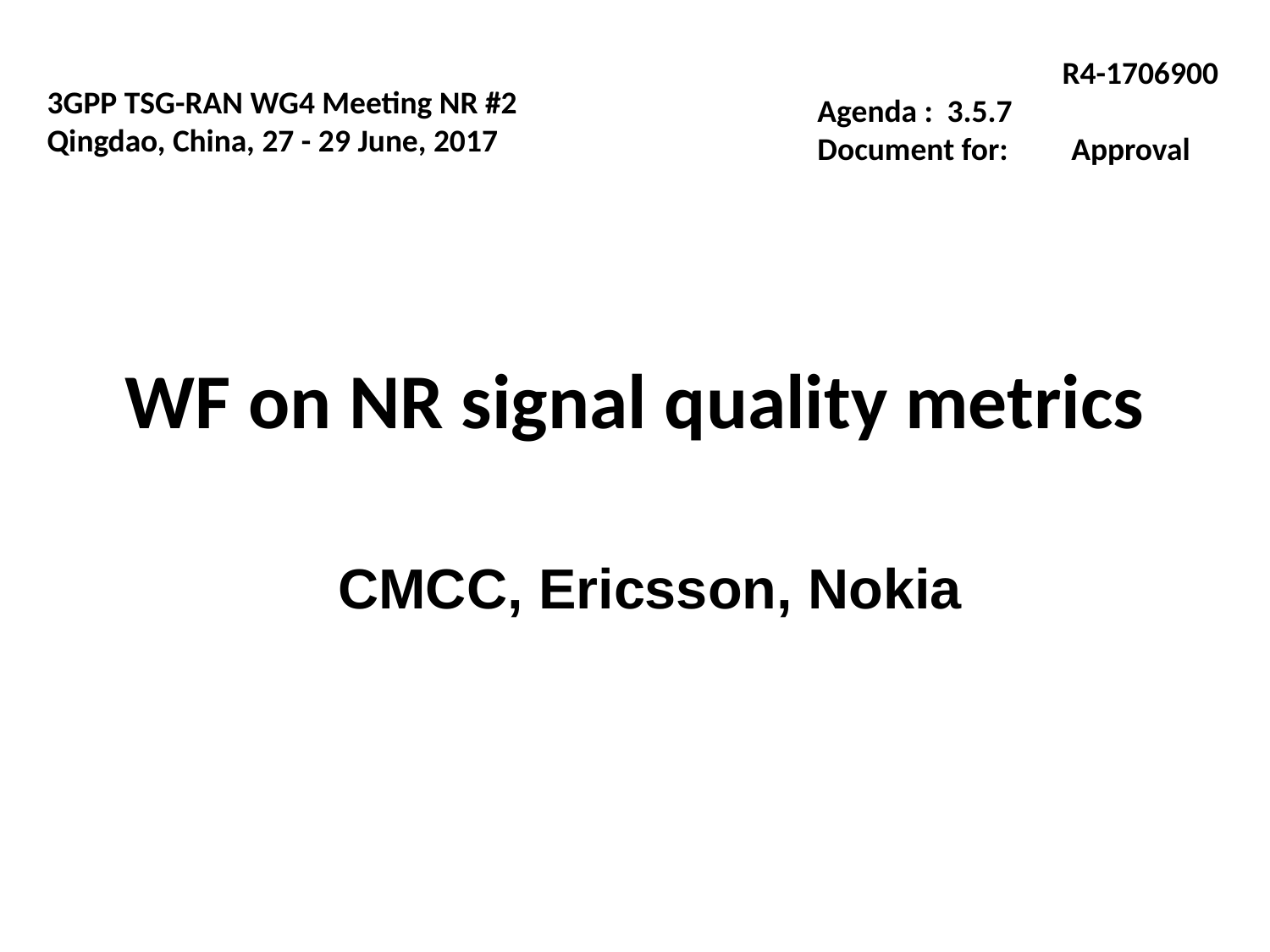

R4-1706900
Agenda :  3.5.7
Document for:	Approval
3GPP TSG-RAN WG4 Meeting NR #2
Qingdao, China, 27 - 29 June, 2017
# WF on NR signal quality metrics
CMCC, Ericsson, Nokia